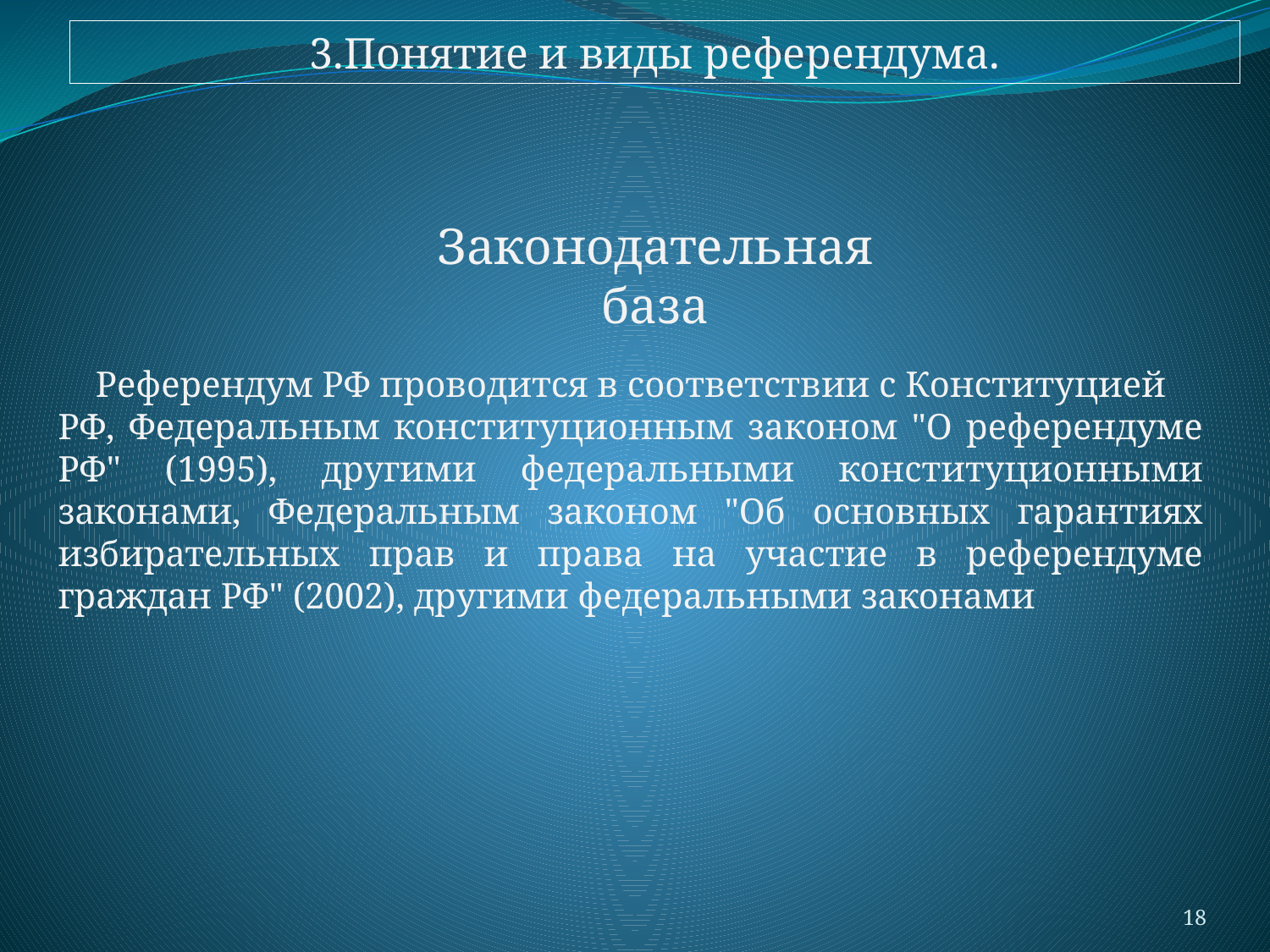

3.Понятие и виды референдума.
Законодательная база

Референдум РФ проводится в соответствии с Конституцией
РФ, Федеральным конституционным законом "О референдуме РФ" (1995), другими федеральными конституционными законами, Федеральным законом "Об основных гарантиях избирательных прав и права на участие в референдуме граждан РФ" (2002), другими федеральными законами

18